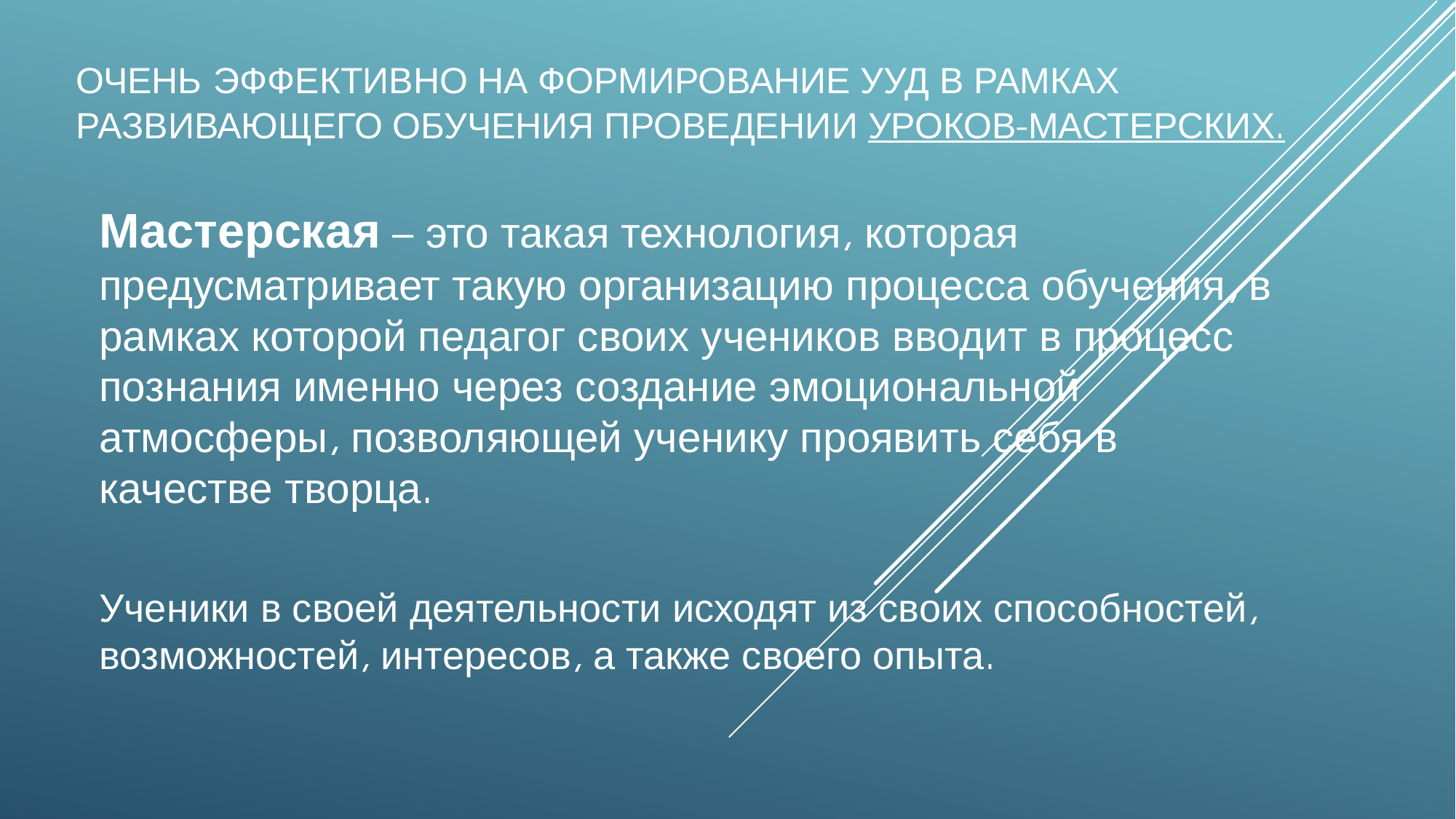

# Очень эффективно на формирование УУД в рамках развивающего обучения проведении уроков-мастерских.
Мастерская – это такая технология, которая предусматривает такую организацию процесса обучения, в рамках которой педагог своих учеников вводит в процесс познания именно через создание эмоциональной атмосферы, позволяющей ученику проявить себя в качестве творца.

Ученики в своей деятельности исходят из своих способностей, возможностей, интересов, а также своего опыта.